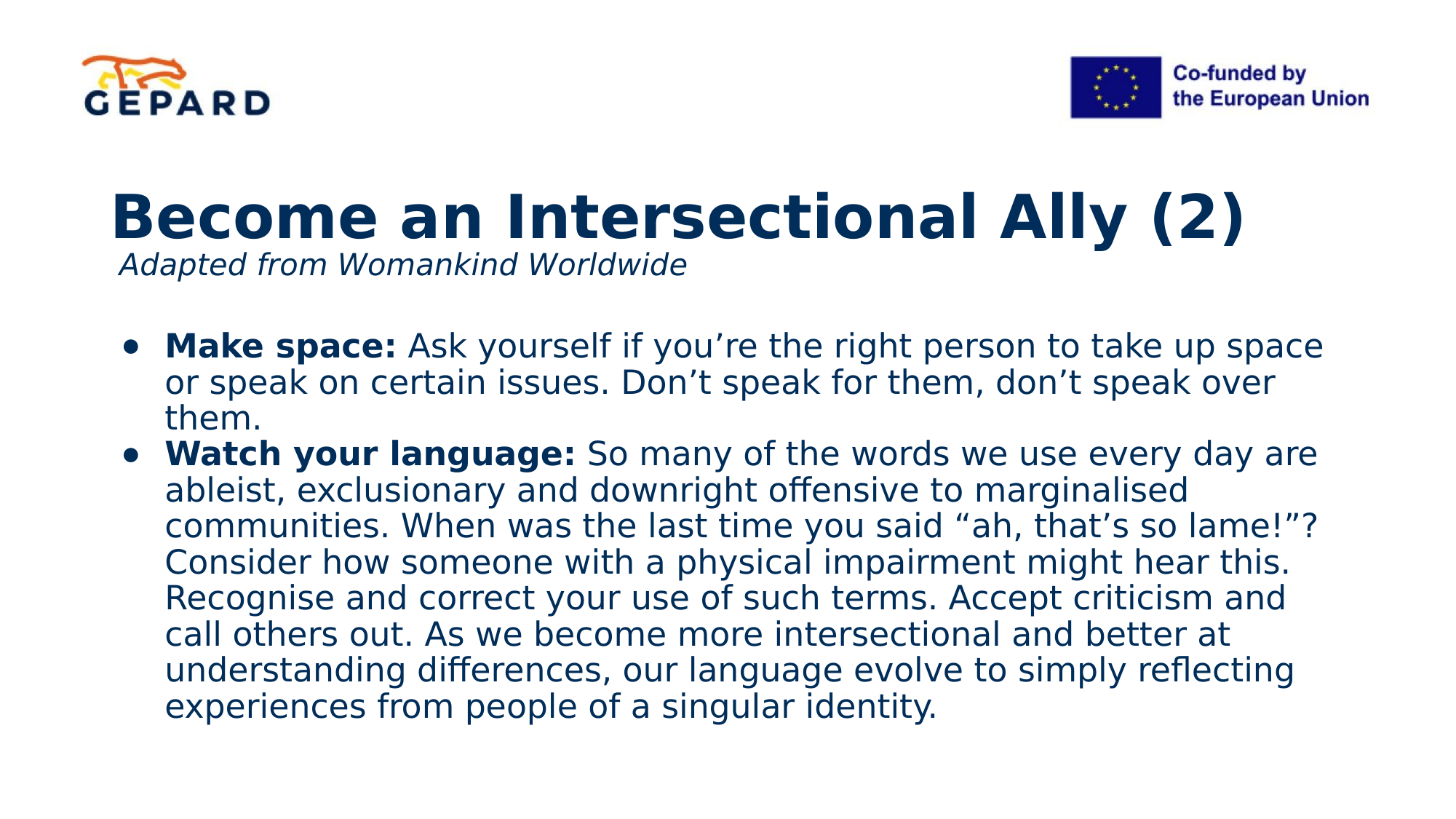

# Become an Intersectional Ally (2)
Adapted from Womankind Worldwide

Make space: Ask yourself if you’re the right person to take up space or speak on certain issues. Don’t speak for them, don’t speak over them.
Watch your language: So many of the words we use every day are ableist, exclusionary and downright offensive to marginalised communities. When was the last time you said “ah, that’s so lame!”? Consider how someone with a physical impairment might hear this. Recognise and correct your use of such terms. Accept criticism and call others out. As we become more intersectional and better at understanding differences, our language evolve to simply reflecting experiences from people of a singular identity.